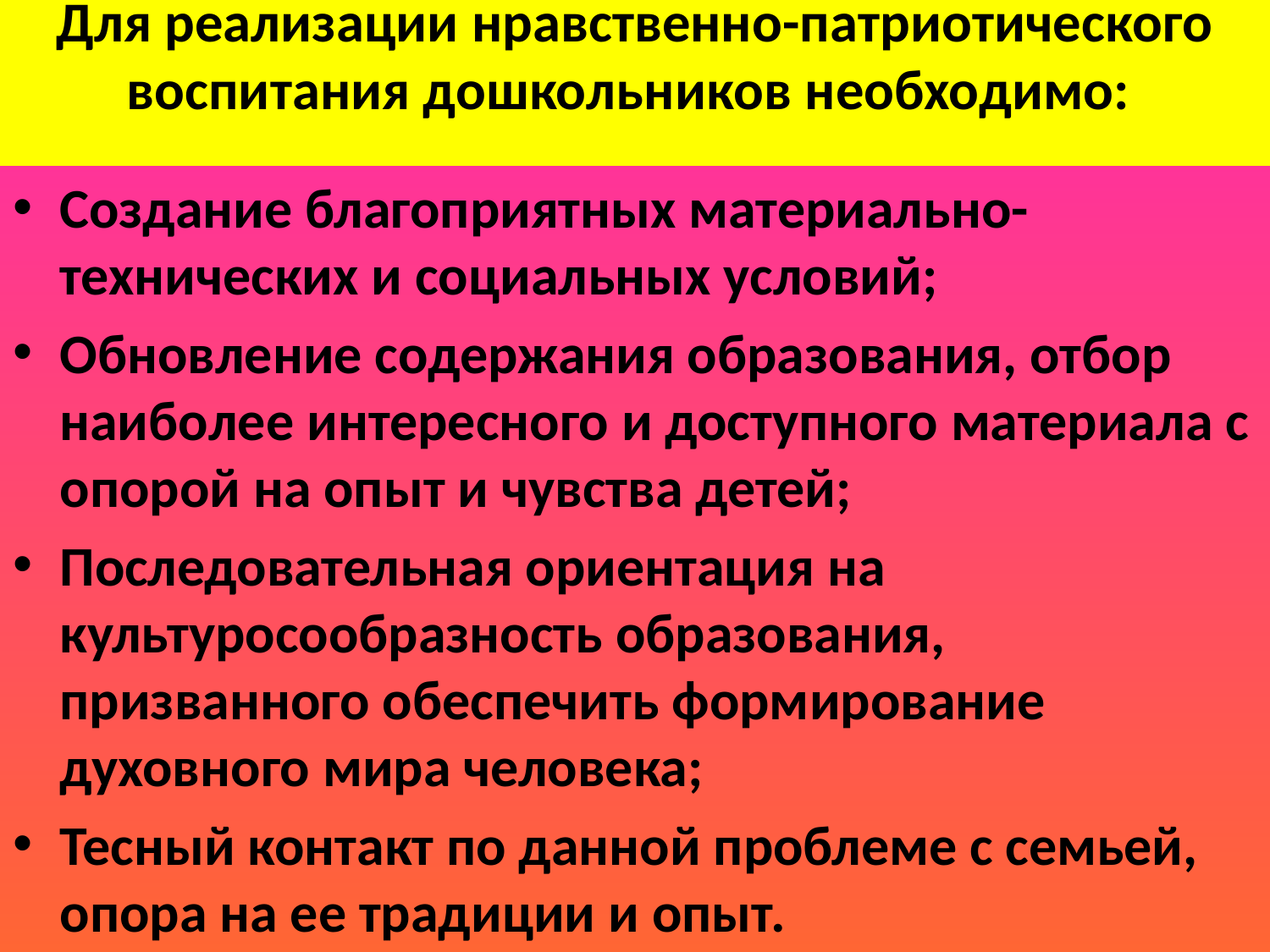

# Для реализации нравственно-патриотического воспитания дошкольников необходимо:
Создание благоприятных материально-технических и социальных условий;
Обновление содержания образования, отбор наиболее интересного и доступного материала с опорой на опыт и чувства детей;
Последовательная ориентация на культуросообразность образования, призванного обеспечить формирование духовного мира человека;
Тесный контакт по данной проблеме с семьей, опора на ее традиции и опыт.